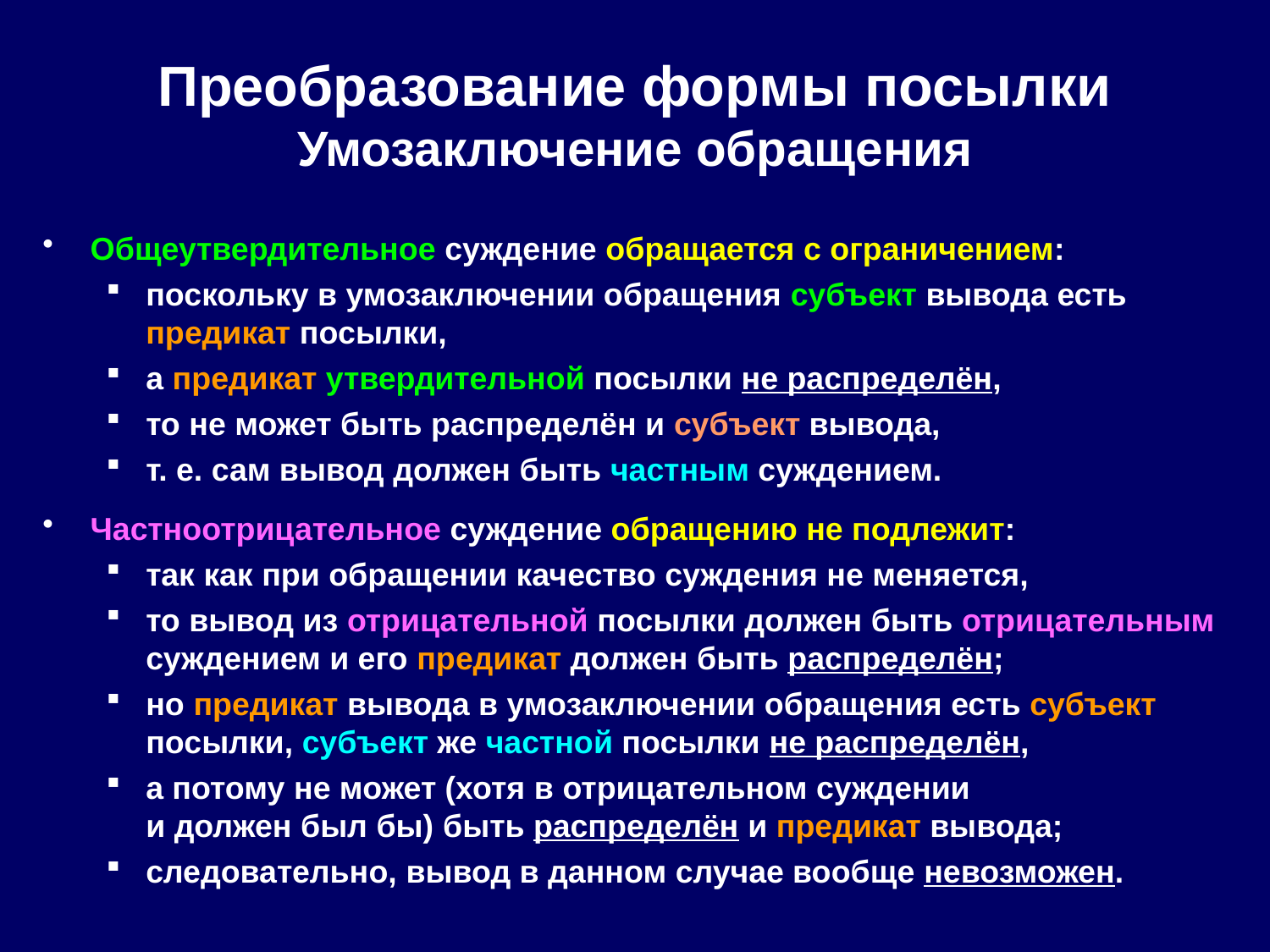

Преобразование формы посылки
Умозаключение обращения
Общеутвердительное суждение обращается с ограничением:
поскольку в умозаключении обращения субъект вывода есть предикат посылки,
а предикат утвердительной посылки не распределён,
то не может быть распределён и субъект вывода,
т. е. сам вывод должен быть частным суждением.
Частноотрицательное суждение обращению не подлежит:
так как при обращении качество суждения не меняется,
то вывод из отрицательной посылки должен быть отрицательным суждением и его предикат должен быть распределён;
но предикат вывода в умозаключении обращения есть субъект посылки, субъект же частной посылки не распределён,
а потому не может (хотя в отрицательном суждении
и должен был бы) быть распределён и предикат вывода;
следовательно, вывод в данном случае вообще невозможен.